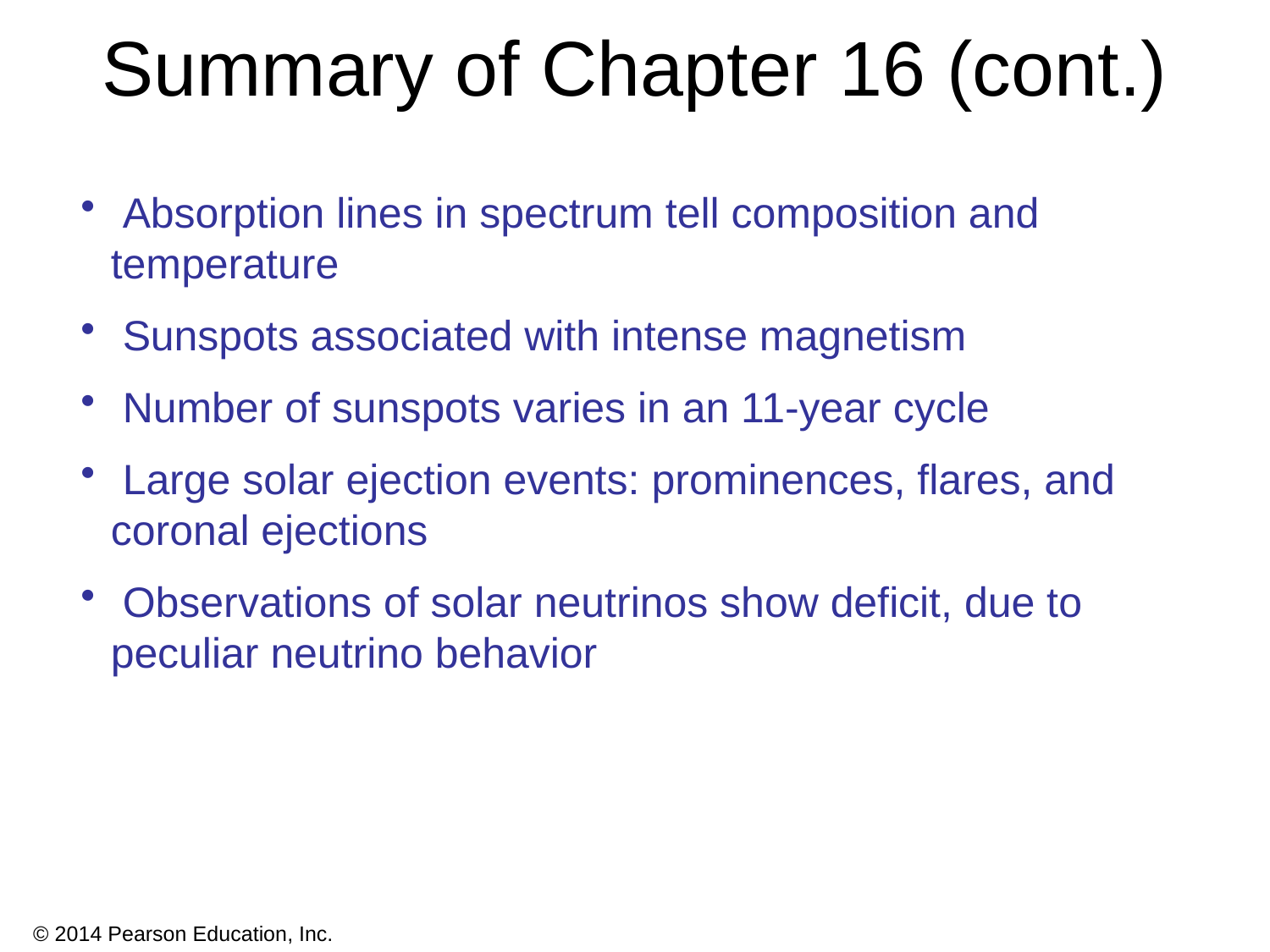

# Summary of Chapter 16 (cont.)
 Absorption lines in spectrum tell composition and temperature
 Sunspots associated with intense magnetism
 Number of sunspots varies in an 11-year cycle
 Large solar ejection events: prominences, flares, and coronal ejections
 Observations of solar neutrinos show deficit, due to peculiar neutrino behavior